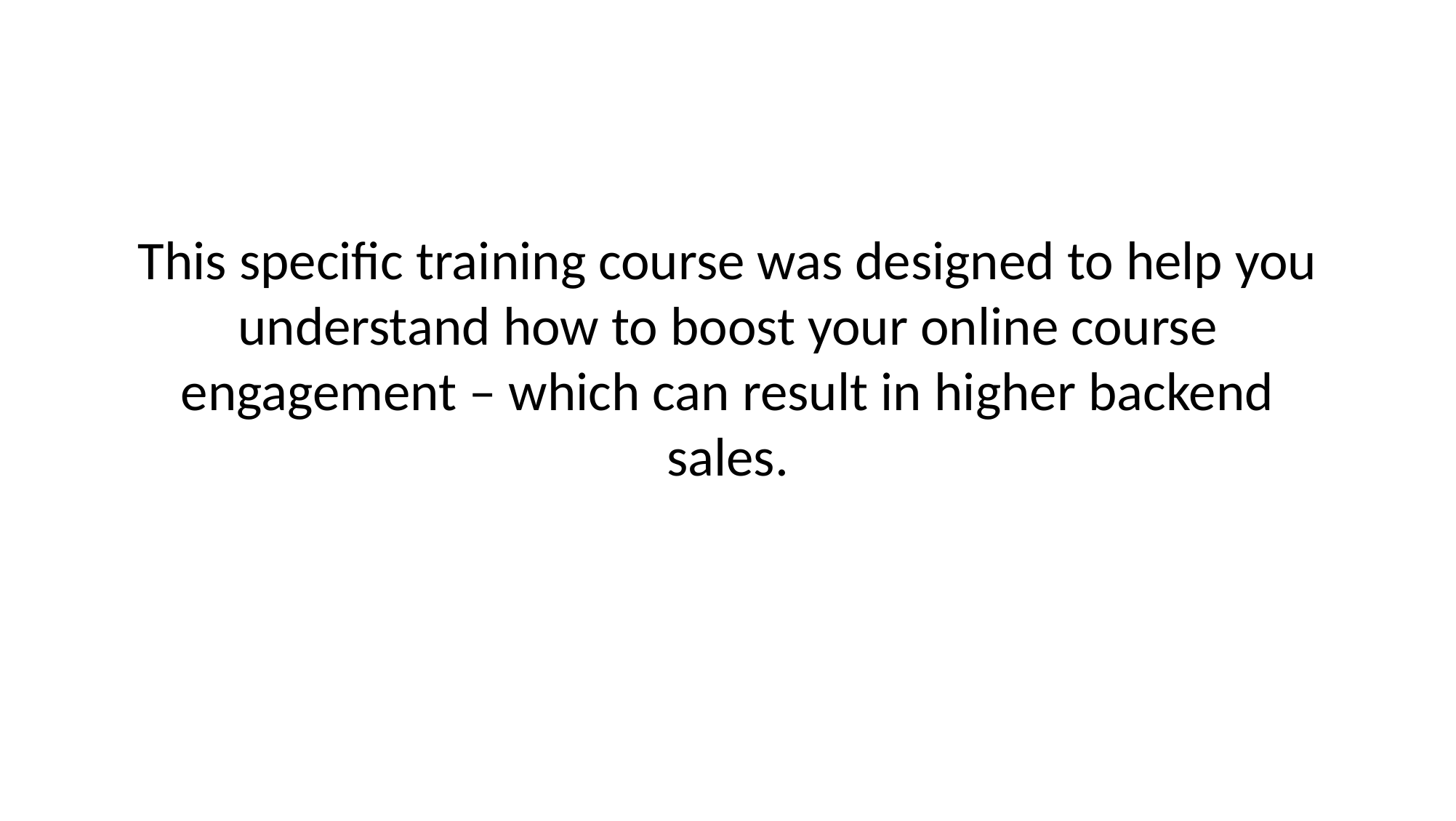

# This specific training course was designed to help you understand how to boost your online course engagement – which can result in higher backend sales.